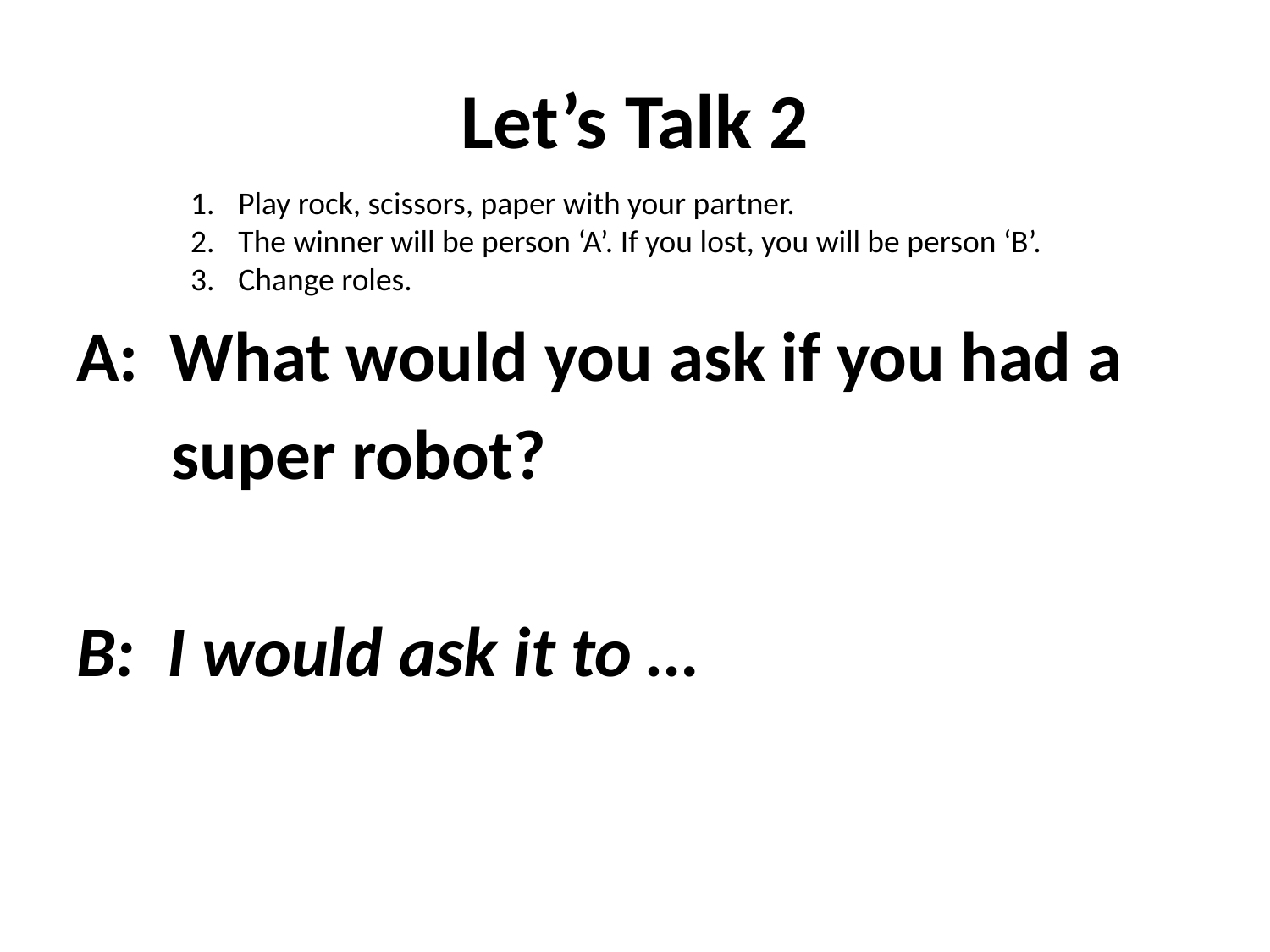

# Let’s Talk 2
Play rock, scissors, paper with your partner.
The winner will be person ‘A’. If you lost, you will be person ‘B’.
Change roles.

A:  What would you ask if you had a
      super robot?

B:  I would ask it to …